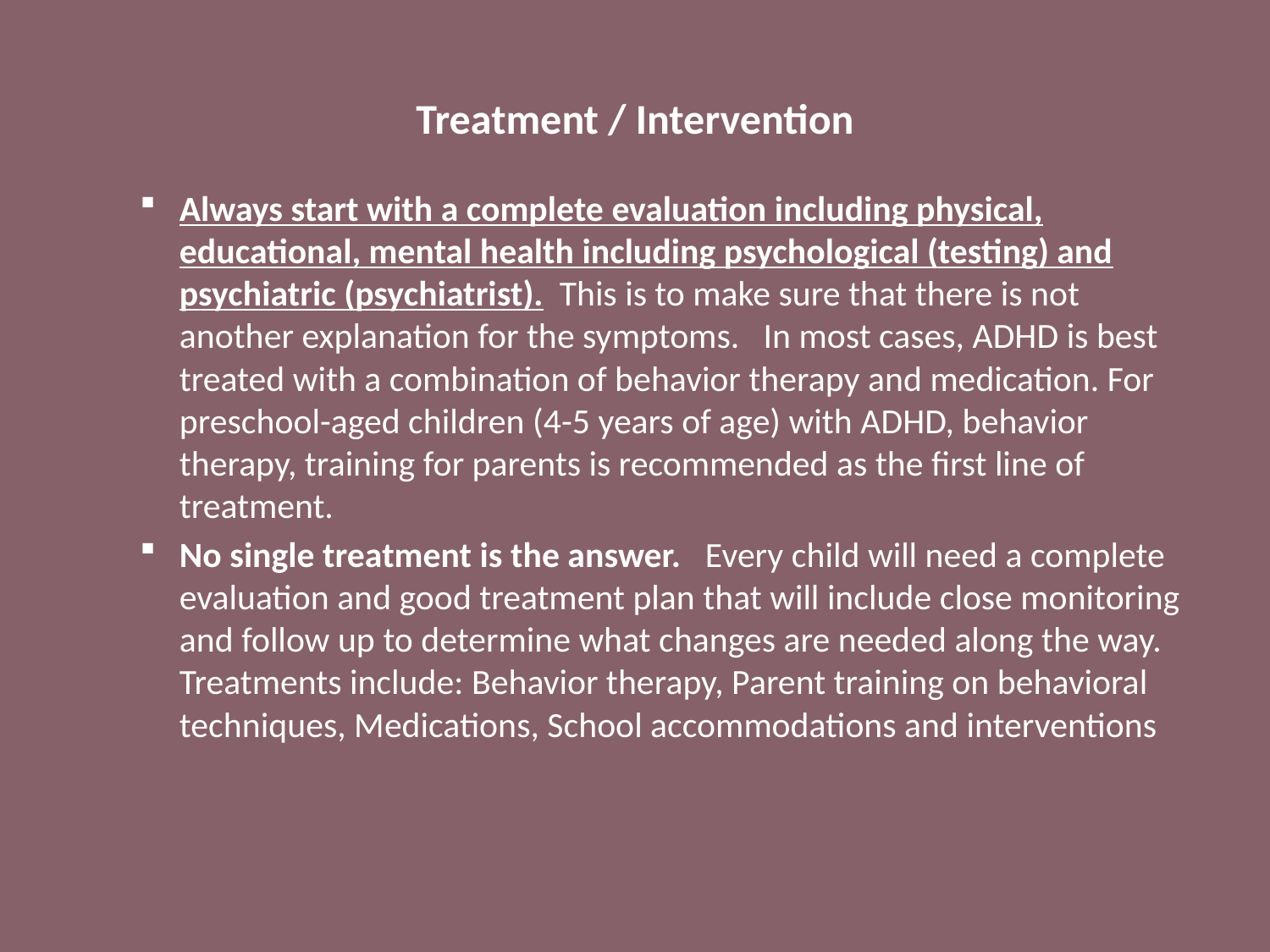

# Treatment / Intervention
Always start with a complete evaluation including physical, educational, mental health including psychological (testing) and psychiatric (psychiatrist).  This is to make sure that there is not another explanation for the symptoms.   In most cases, ADHD is best treated with a combination of behavior therapy and medication. For preschool-aged children (4-5 years of age) with ADHD, behavior therapy, training for parents is recommended as the first line of treatment.
No single treatment is the answer.   Every child will need a complete evaluation and good treatment plan that will include close monitoring and follow up to determine what changes are needed along the way.  Treatments include: Behavior therapy, Parent training on behavioral techniques, Medications, School accommodations and interventions